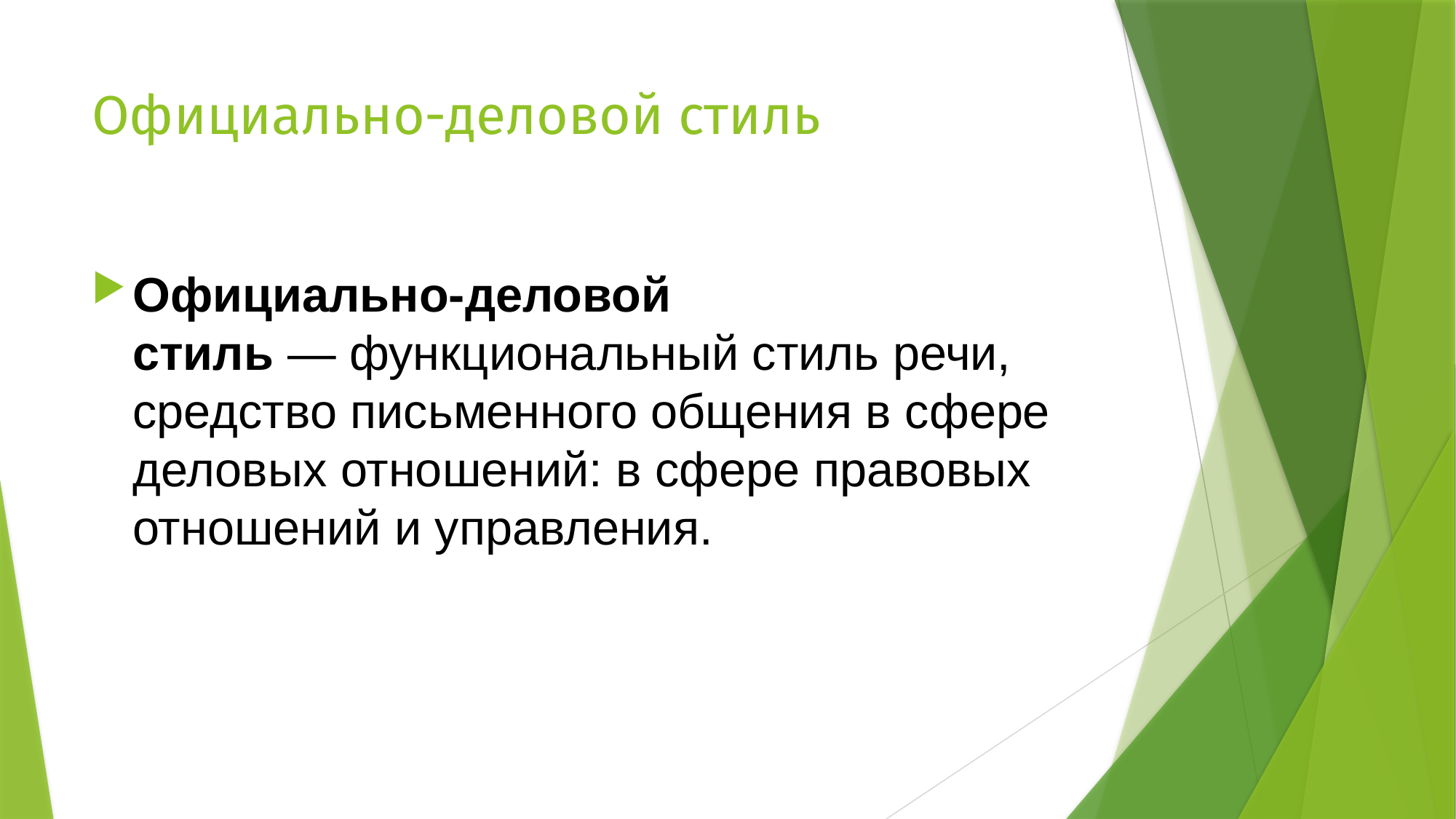

# Официально-деловой стиль
Официально-деловой стиль — функциональный стиль речи, средство письменного общения в сфере деловых отношений: в сфере правовых отношений и управления.